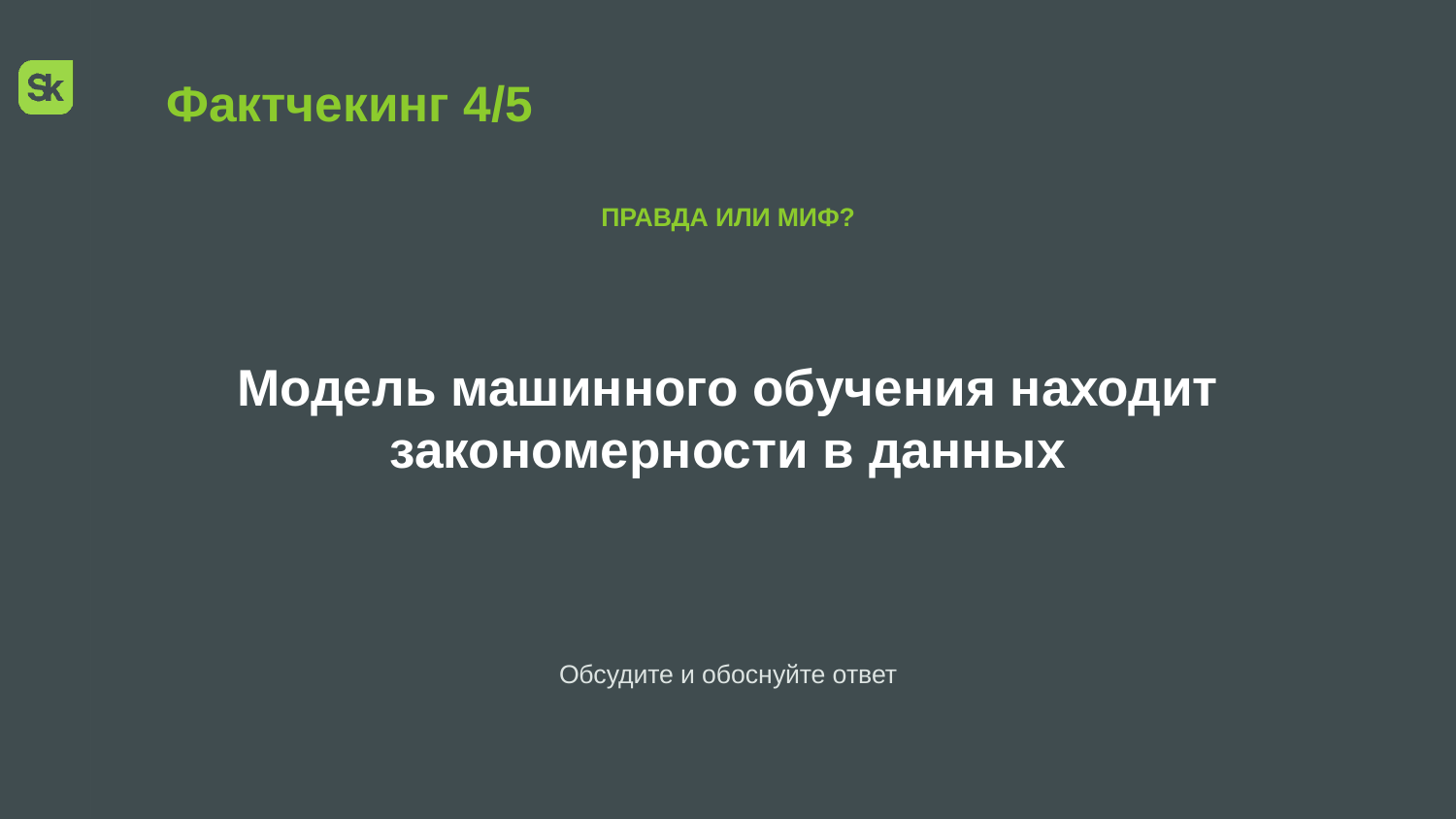

Фактчекинг 4/5
ПРАВДА ИЛИ МИФ?
Модель машинного обучения находит закономерности в данных
Обсудите и обоснуйте ответ